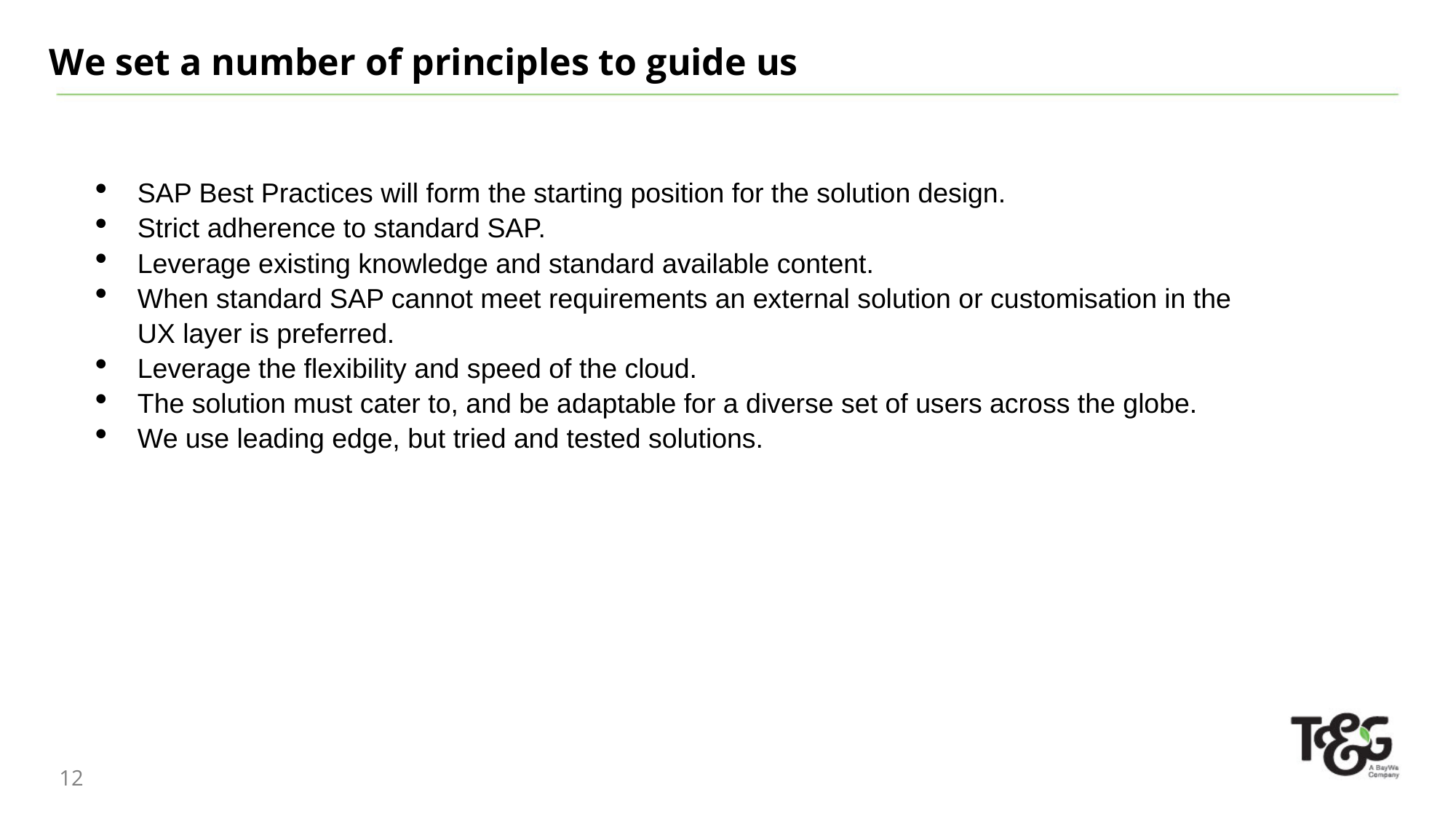

We set a number of principles to guide us
SAP Best Practices will form the starting position for the solution design.
Strict adherence to standard SAP.
Leverage existing knowledge and standard available content.
When standard SAP cannot meet requirements an external solution or customisation in the UX layer is preferred.
Leverage the flexibility and speed of the cloud.
The solution must cater to, and be adaptable for a diverse set of users across the globe.
We use leading edge, but tried and tested solutions.

12